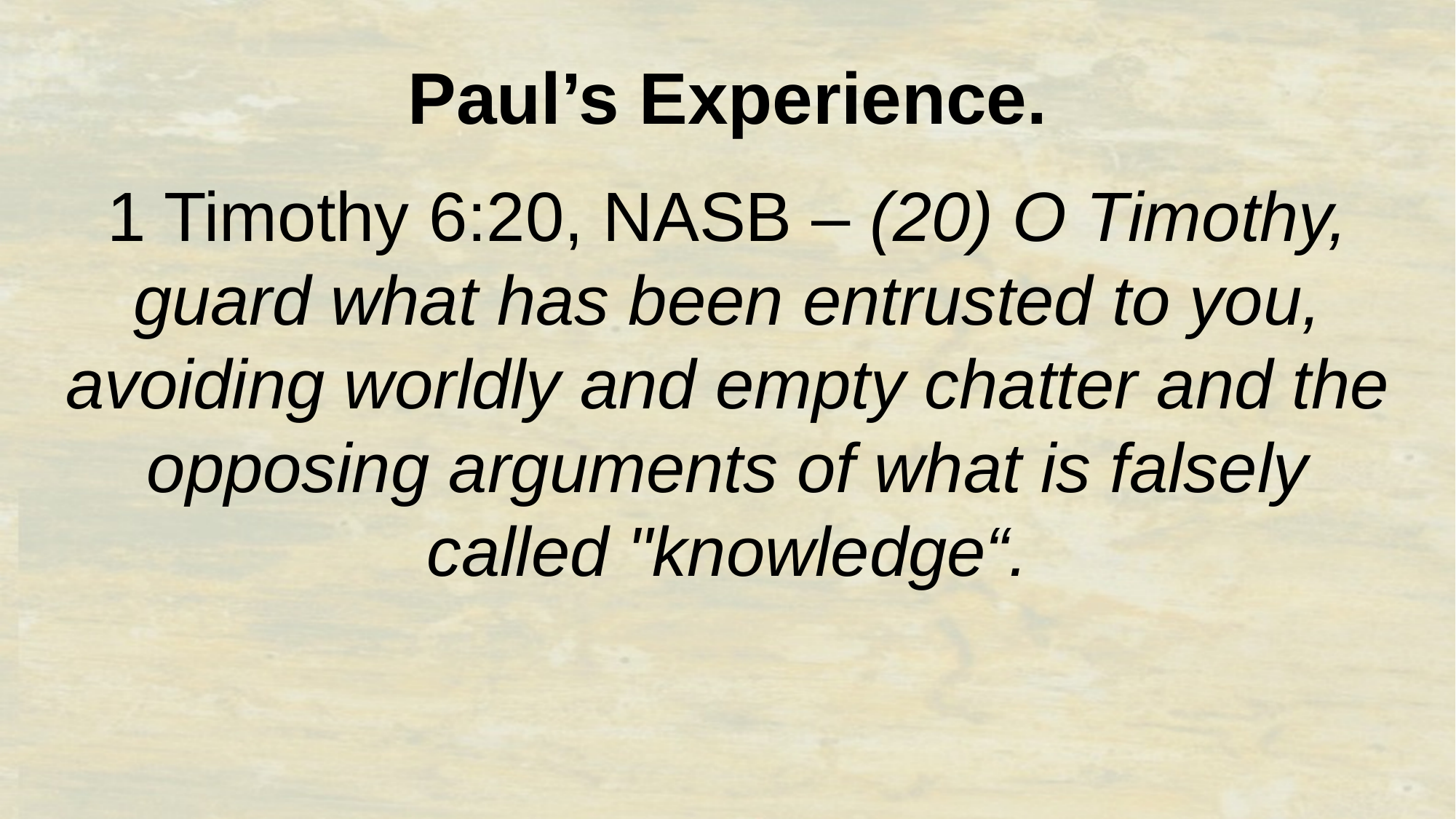

Paul’s Experience.

1 Timothy 6:20, NASB – (20) O Timothy, guard what has been entrusted to you, avoiding worldly and empty chatter and the opposing arguments of what is falsely called "knowledge“.